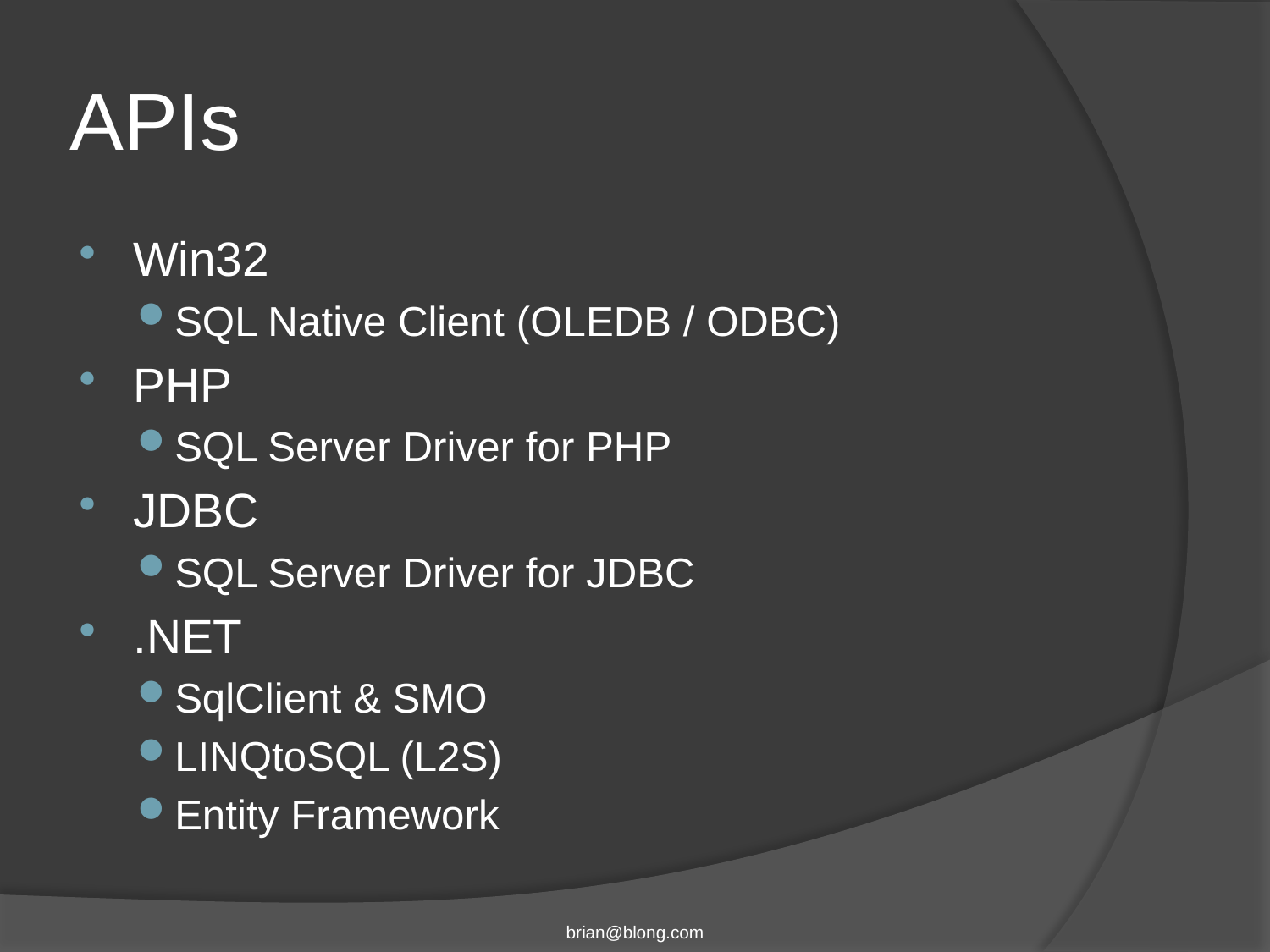

# APIs
Win32
SQL Native Client (OLEDB / ODBC)
PHP
SQL Server Driver for PHP
JDBC
SQL Server Driver for JDBC
.NET
SqlClient & SMO
LINQtoSQL (L2S)
Entity Framework
brian@blong.com